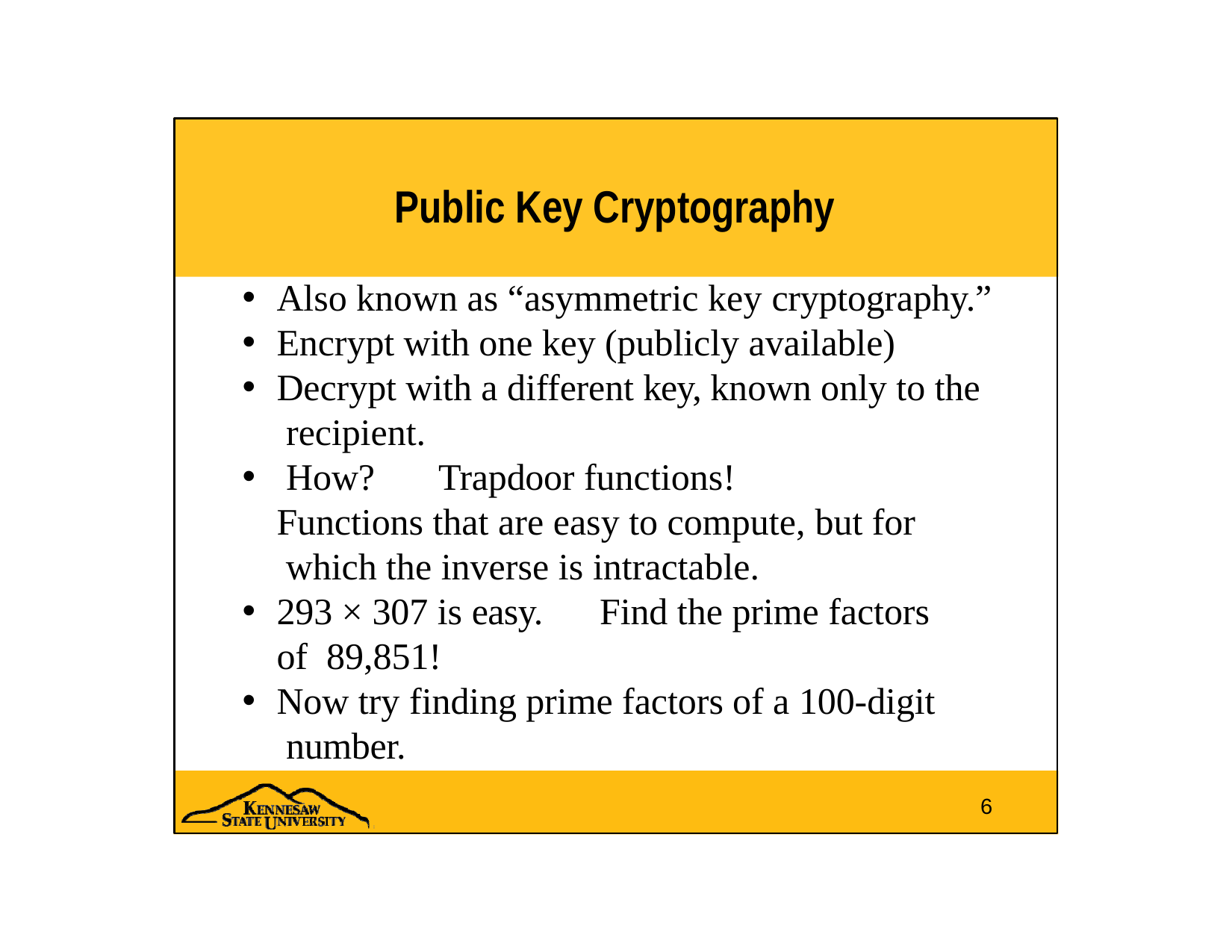

# Public Key Cryptography
Also known as “asymmetric key cryptography.”
Encrypt with one key (publicly available)
Decrypt with a different key, known only to the  recipient.
How?	Trapdoor functions!
Functions that are easy to compute, but for  which the inverse is intractable.
293 × 307 is easy.	Find the prime factors of  89,851!
Now try finding prime factors of a 100-digit  number.

6